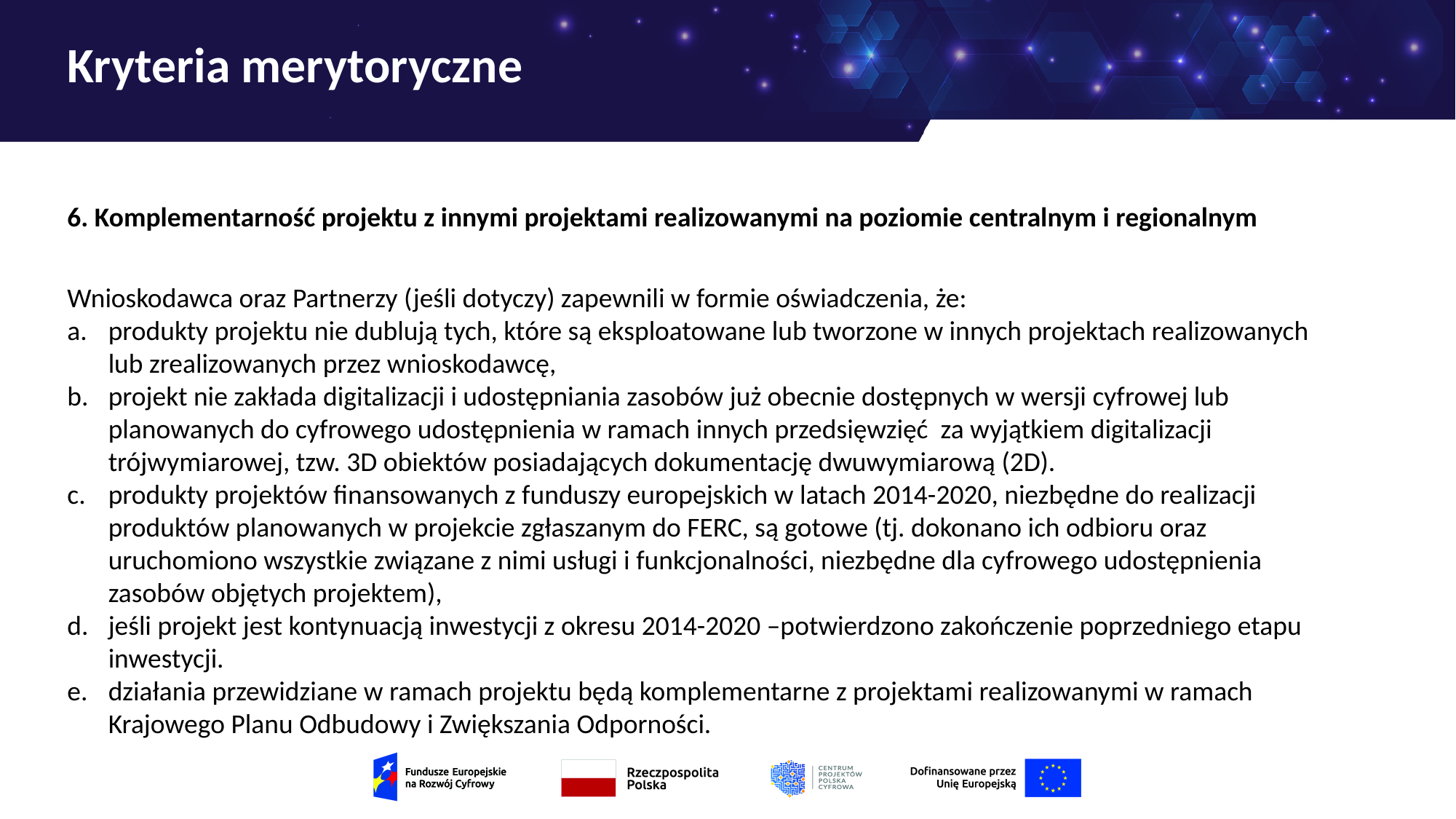

# Kryteria merytoryczne
6. Komplementarność projektu z innymi projektami realizowanymi na poziomie centralnym i regionalnym

Wnioskodawca oraz Partnerzy (jeśli dotyczy) zapewnili w formie oświadczenia, że:
produkty projektu nie dublują tych, które są eksploatowane lub tworzone w innych projektach realizowanych lub zrealizowanych przez wnioskodawcę,
projekt nie zakłada digitalizacji i udostępniania zasobów już obecnie dostępnych w wersji cyfrowej lub planowanych do cyfrowego udostępnienia w ramach innych przedsięwzięć  za wyjątkiem digitalizacji trójwymiarowej, tzw. 3D obiektów posiadających dokumentację dwuwymiarową (2D).
produkty projektów finansowanych z funduszy europejskich w latach 2014-2020, niezbędne do realizacji produktów planowanych w projekcie zgłaszanym do FERC, są gotowe (tj. dokonano ich odbioru oraz uruchomiono wszystkie związane z nimi usługi i funkcjonalności, niezbędne dla cyfrowego udostępnienia zasobów objętych projektem),
jeśli projekt jest kontynuacją inwestycji z okresu 2014-2020 –potwierdzono zakończenie poprzedniego etapu inwestycji.
działania przewidziane w ramach projektu będą komplementarne z projektami realizowanymi w ramach Krajowego Planu Odbudowy i Zwiększania Odporności.